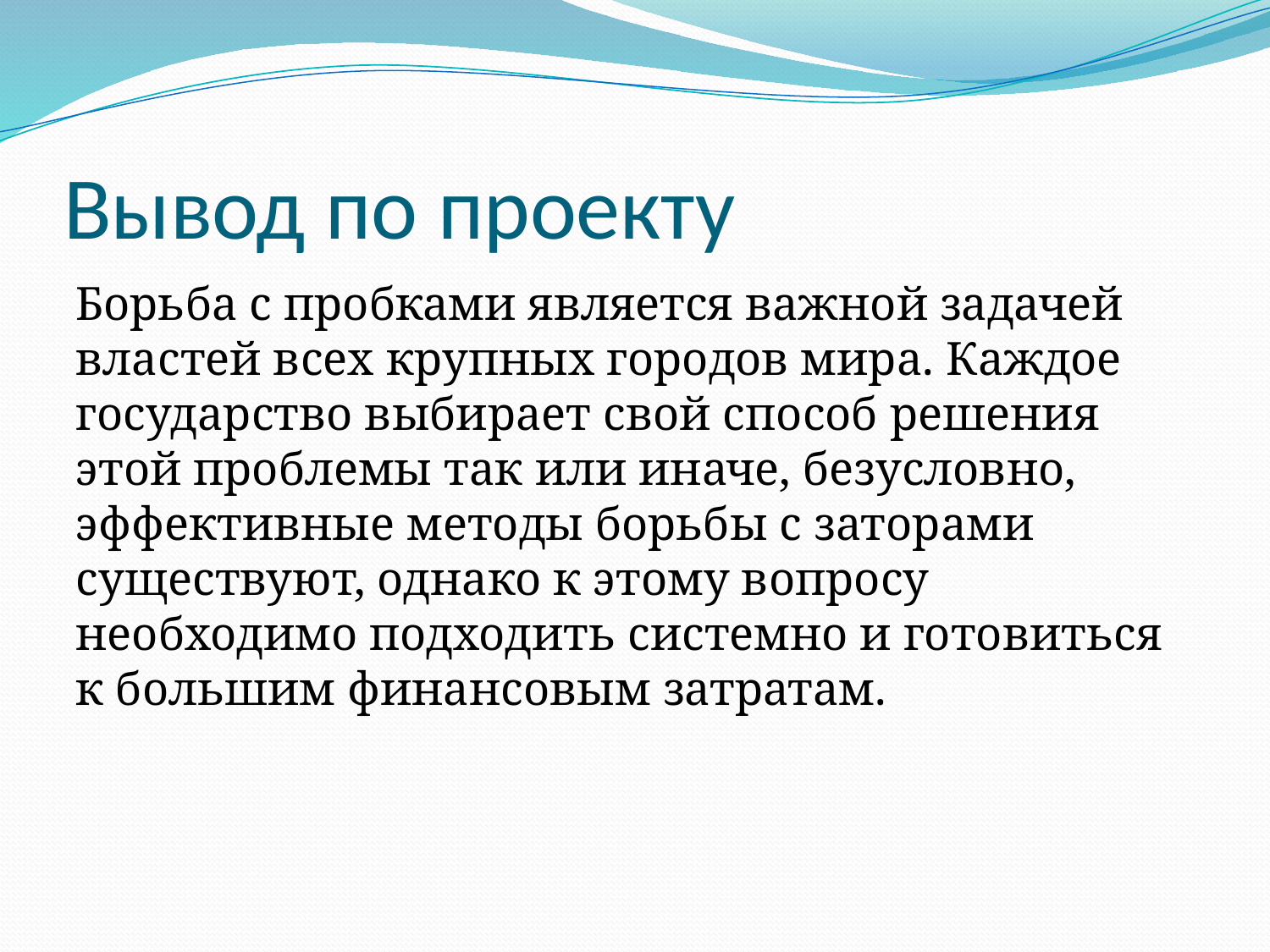

# Вывод по проекту
Борьба с пробками является важной задачей властей всех крупных городов мира. Каждое государство выбирает свой способ решения этой проблемы так или иначе, безусловно, эффективные методы борьбы с заторами существуют, однако к этому вопросу необходимо подходить системно и готовиться к большим финансовым затратам.